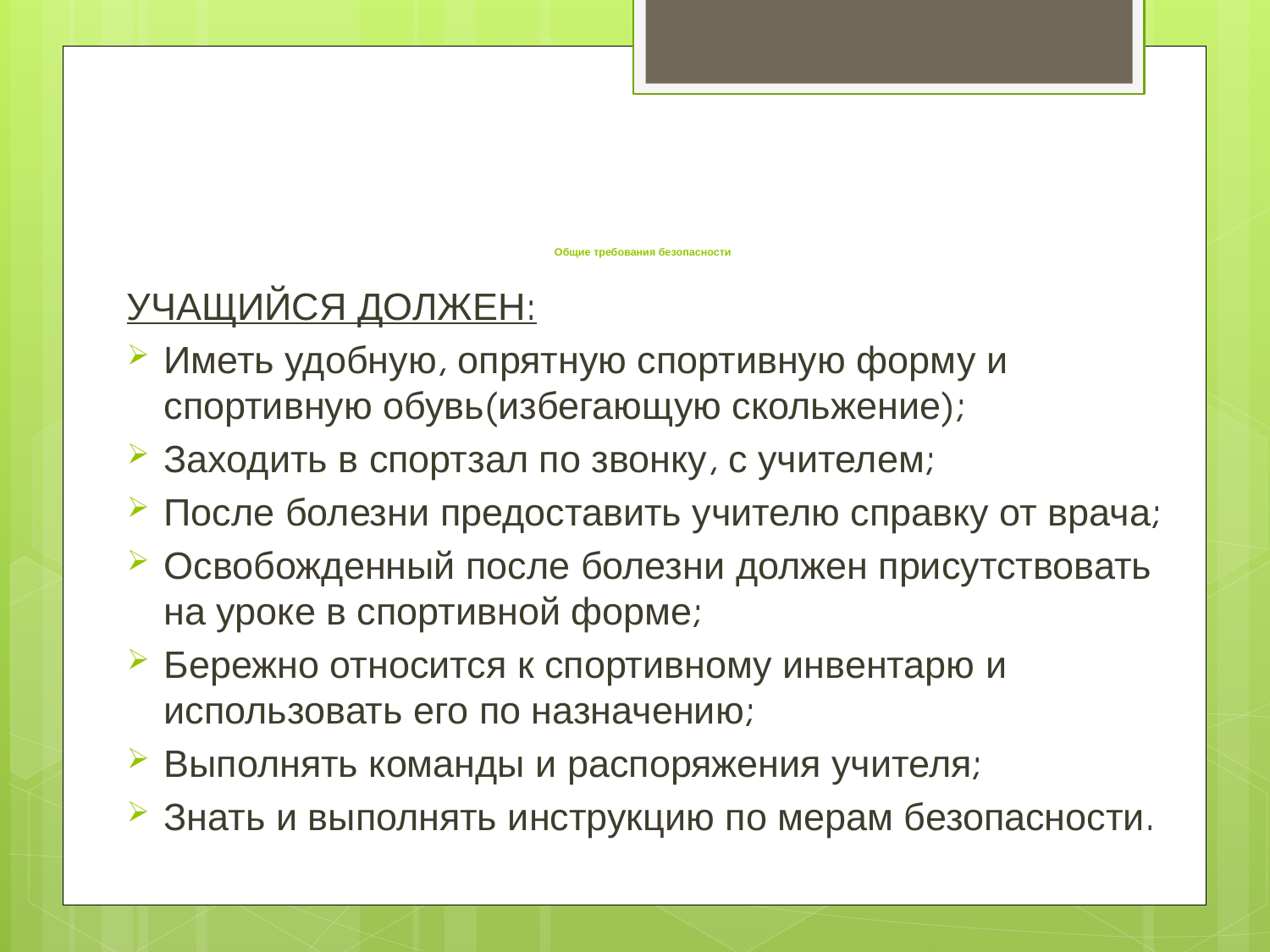

# Общие требования безопасности
УЧАЩИЙСЯ ДОЛЖЕН:
Иметь удобную, опрятную спортивную форму и спортивную обувь(избегающую скольжение);
Заходить в спортзал по звонку, с учителем;
После болезни предоставить учителю справку от врача;
Освобожденный после болезни должен присутствовать на уроке в спортивной форме;
Бережно относится к спортивному инвентарю и использовать его по назначению;
Выполнять команды и распоряжения учителя;
Знать и выполнять инструкцию по мерам безопасности.